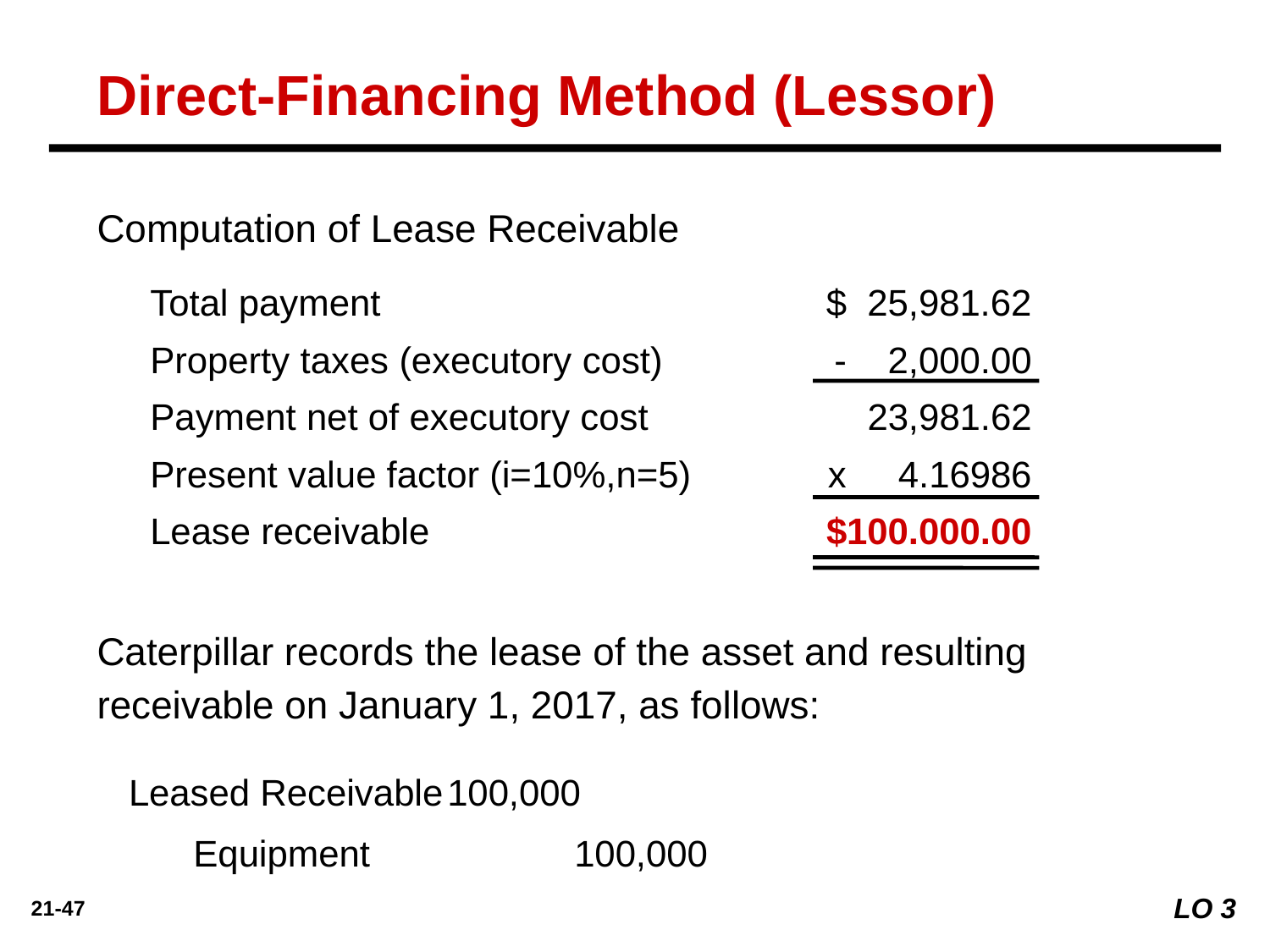

Direct-Financing Method (Lessor)

Computation of Lease Receivable
Total payment 	$  25,981.62
Property taxes (executory cost)	-    2,000.00
Payment net of executory cost	23,981.62
Present value factor (i=10%,n=5)	x     4.16986
Lease receivable	$100.000.00

Caterpillar records the lease of the asset and resulting receivable on January 1, 2017, as follows:
Leased Receivable	100,000
	Equipment 		100,000
LO 3